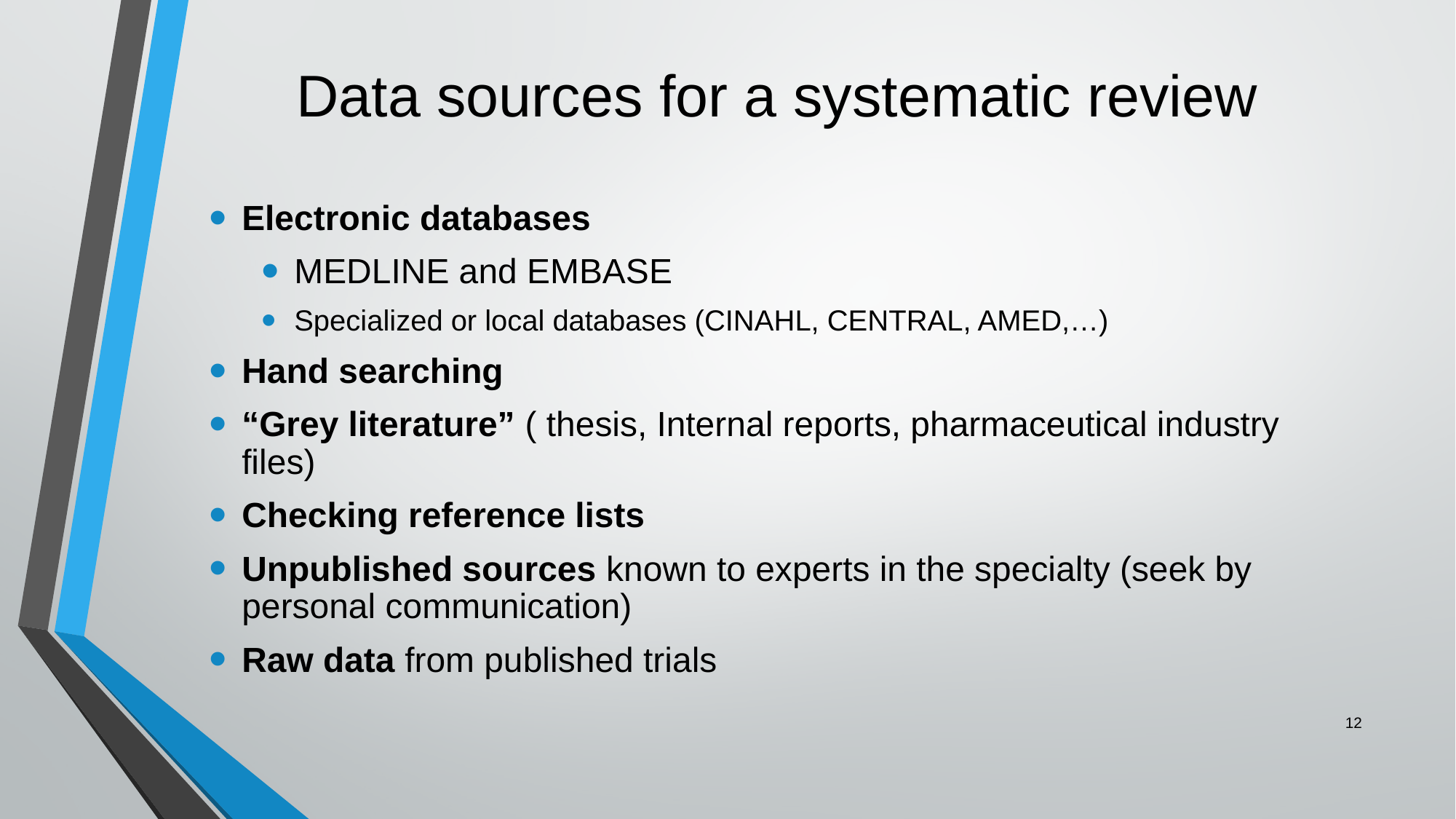

# Data sources for a systematic review
Electronic databases
MEDLINE and EMBASE
Specialized or local databases (CINAHL, CENTRAL, AMED,…)
Hand searching
“Grey literature” ( thesis, Internal reports, pharmaceutical industry files)
Checking reference lists
Unpublished sources known to experts in the specialty (seek by personal communication)
Raw data from published trials
12